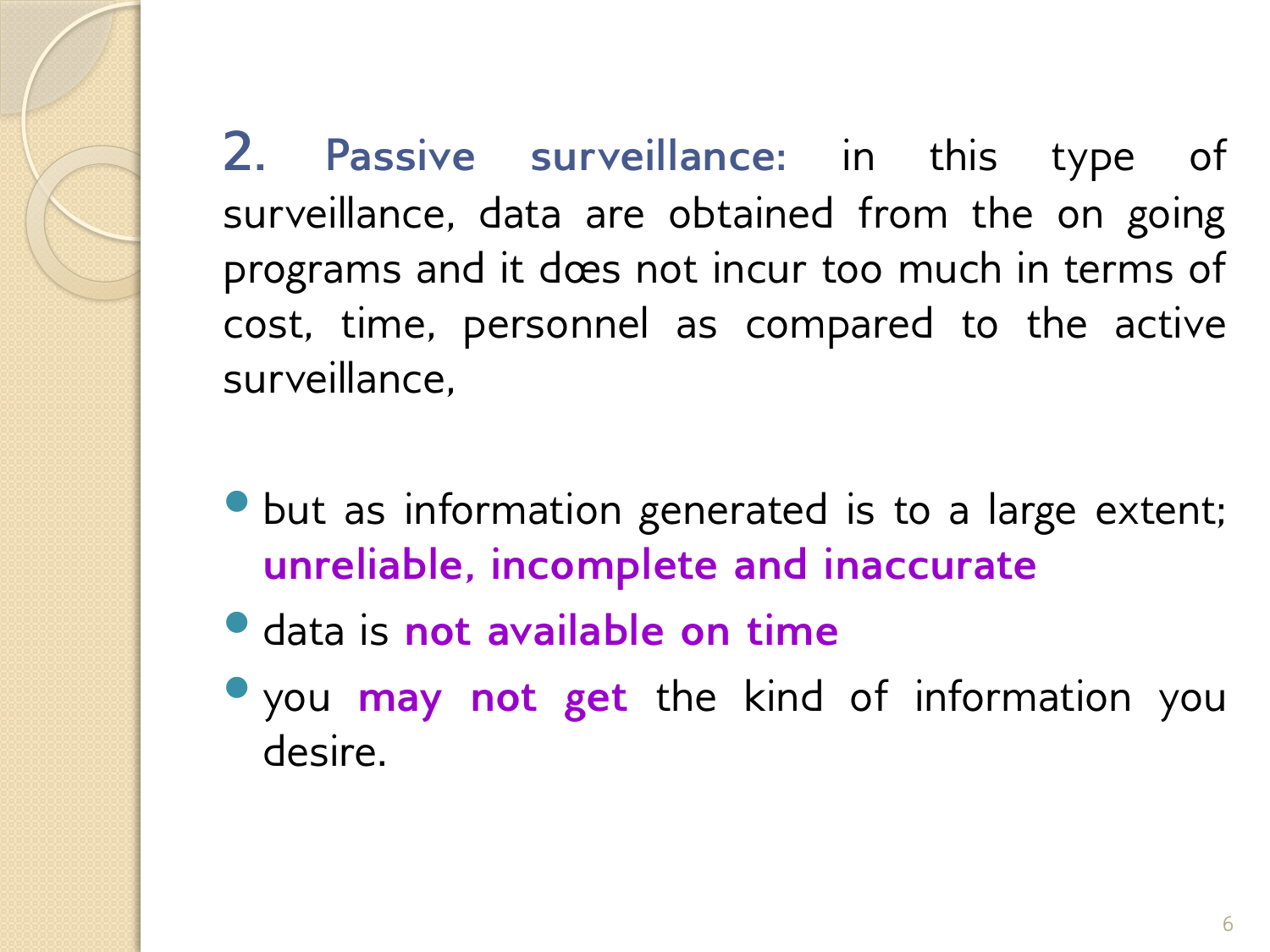

2. Passive surveillance: in this type of surveillance, data are obtained from the on going programs and it does not incur too much in terms of cost, time, personnel as compared to the active surveillance,

but as information generated is to a large extent; unreliable, incomplete and inaccurate
data is not available on time
you may not get the kind of information you desire.

6